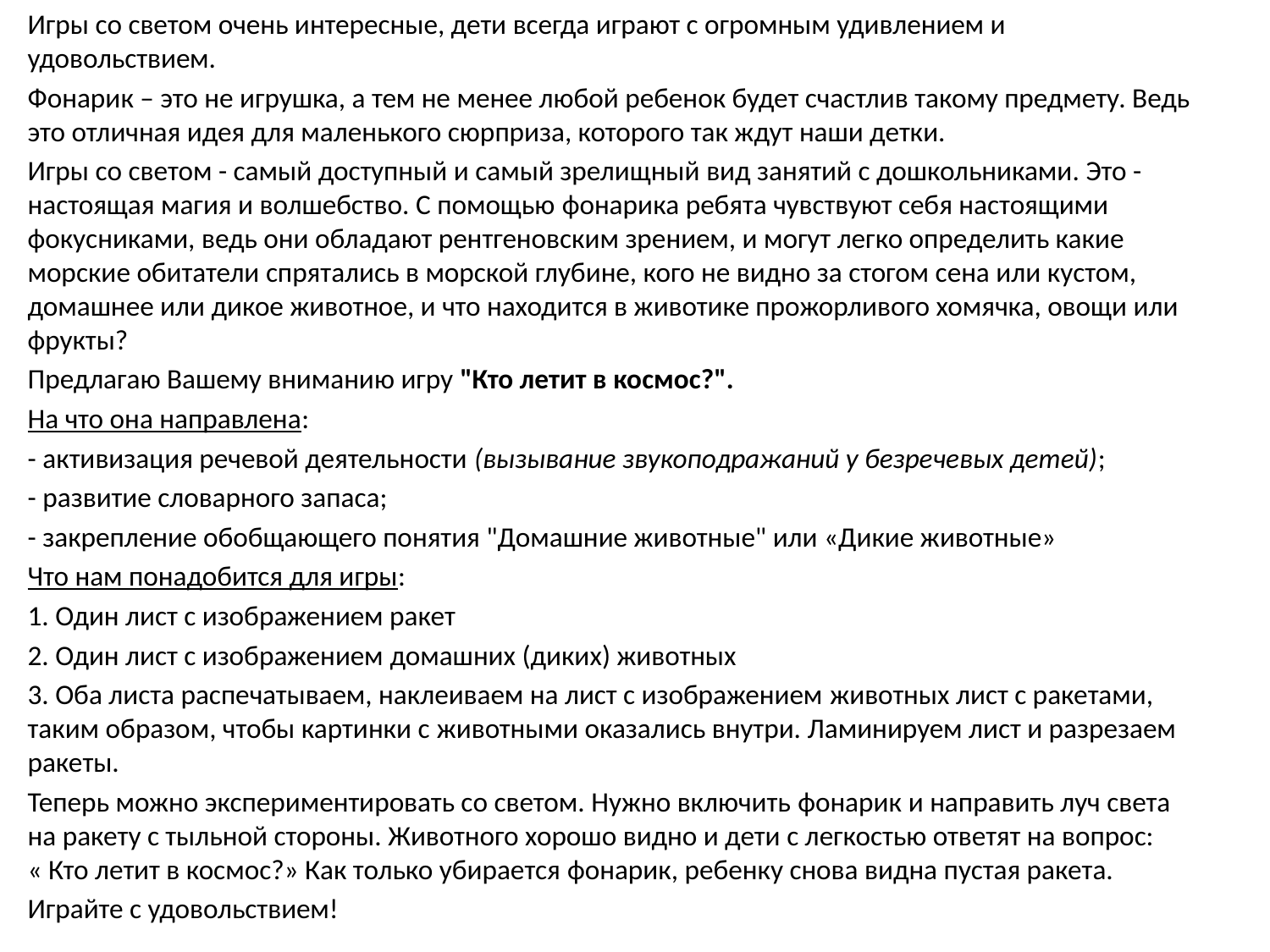

Игры со светом очень интересные, дети всегда играют с огромным удивлением и удовольствием.
Фонарик – это не игрушка, а тем не менее любой ребенок будет счастлив такому предмету. Ведь это отличная идея для маленького сюрприза, которого так ждут наши детки.
Игры со светом - самый доступный и самый зрелищный вид занятий с дошкольниками. Это - настоящая магия и волшебство. С помощью фонарика ребята чувствуют себя настоящими фокусниками, ведь они обладают рентгеновским зрением, и могут легко определить какие морские обитатели спрятались в морской глубине, кого не видно за стогом сена или кустом, домашнее или дикое животное, и что находится в животике прожорливого хомячка, овощи или фрукты?
Предлагаю Вашему вниманию игру "Кто летит в космос?".
На что она направлена:
- активизация речевой деятельности (вызывание звукоподражаний у безречевых детей);
- развитие словарного запаса;
- закрепление обобщающего понятия "Домашние животные" или «Дикие животные»
Что нам понадобится для игры:
1. Один лист с изображением ракет
2. Один лист с изображением домашних (диких) животных
3. Оба листа распечатываем, наклеиваем на лист с изображением животных лист с ракетами, таким образом, чтобы картинки с животными оказались внутри. Ламинируем лист и разрезаем ракеты.
Теперь можно экспериментировать со светом. Нужно включить фонарик и направить луч света на ракету с тыльной стороны. Животного хорошо видно и дети с легкостью ответят на вопрос:    « Кто летит в космос?» Как только убирается фонарик, ребенку снова видна пустая ракета.
Играйте с удовольствием!